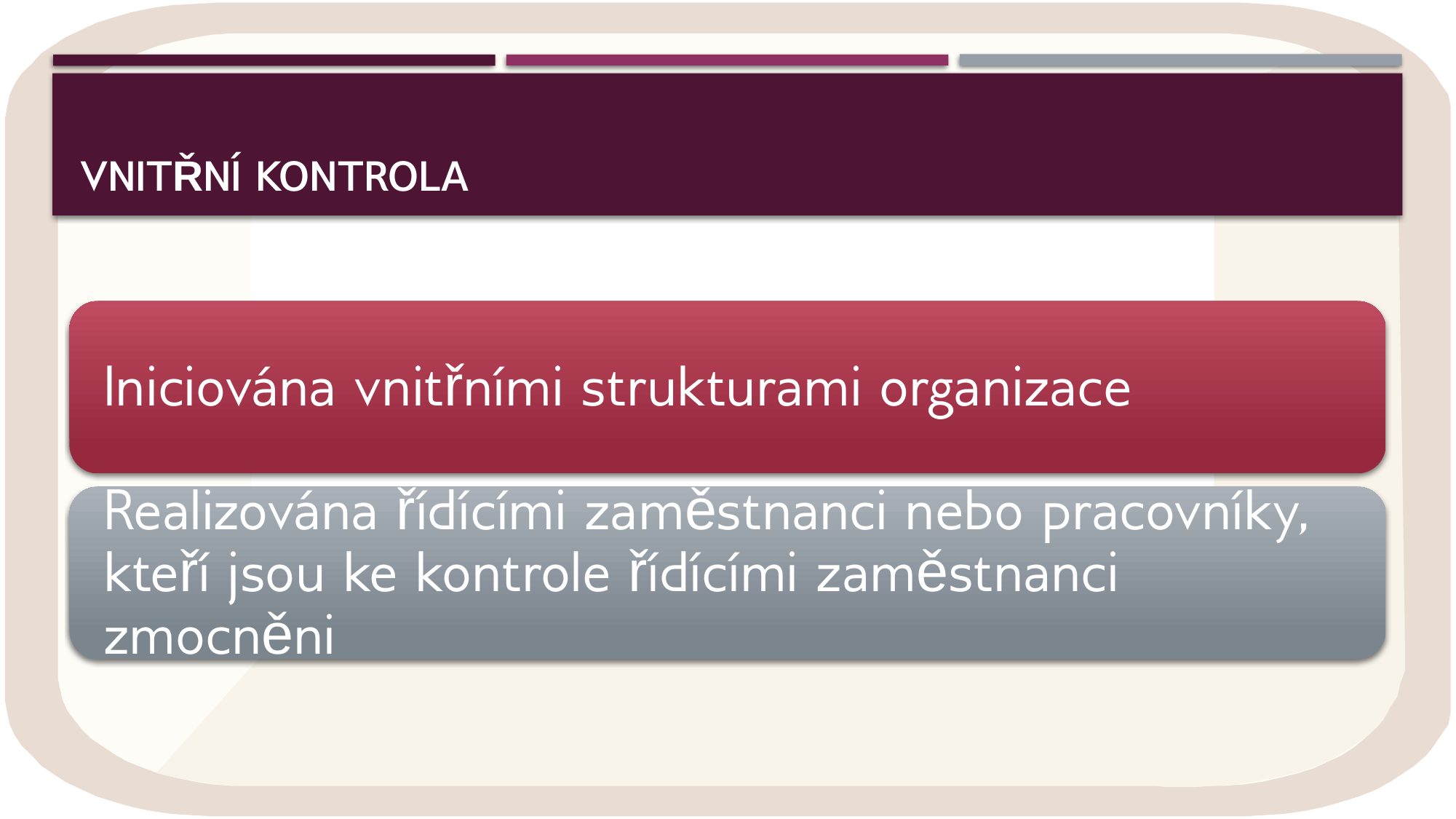

# Vnitřní kontrola
Iniciována vnitřními strukturami organizace
Realizována řídícími zaměstnanci nebo pracovníky, kteří jsou ke kontrole řídícími zaměstnanci zmocněni